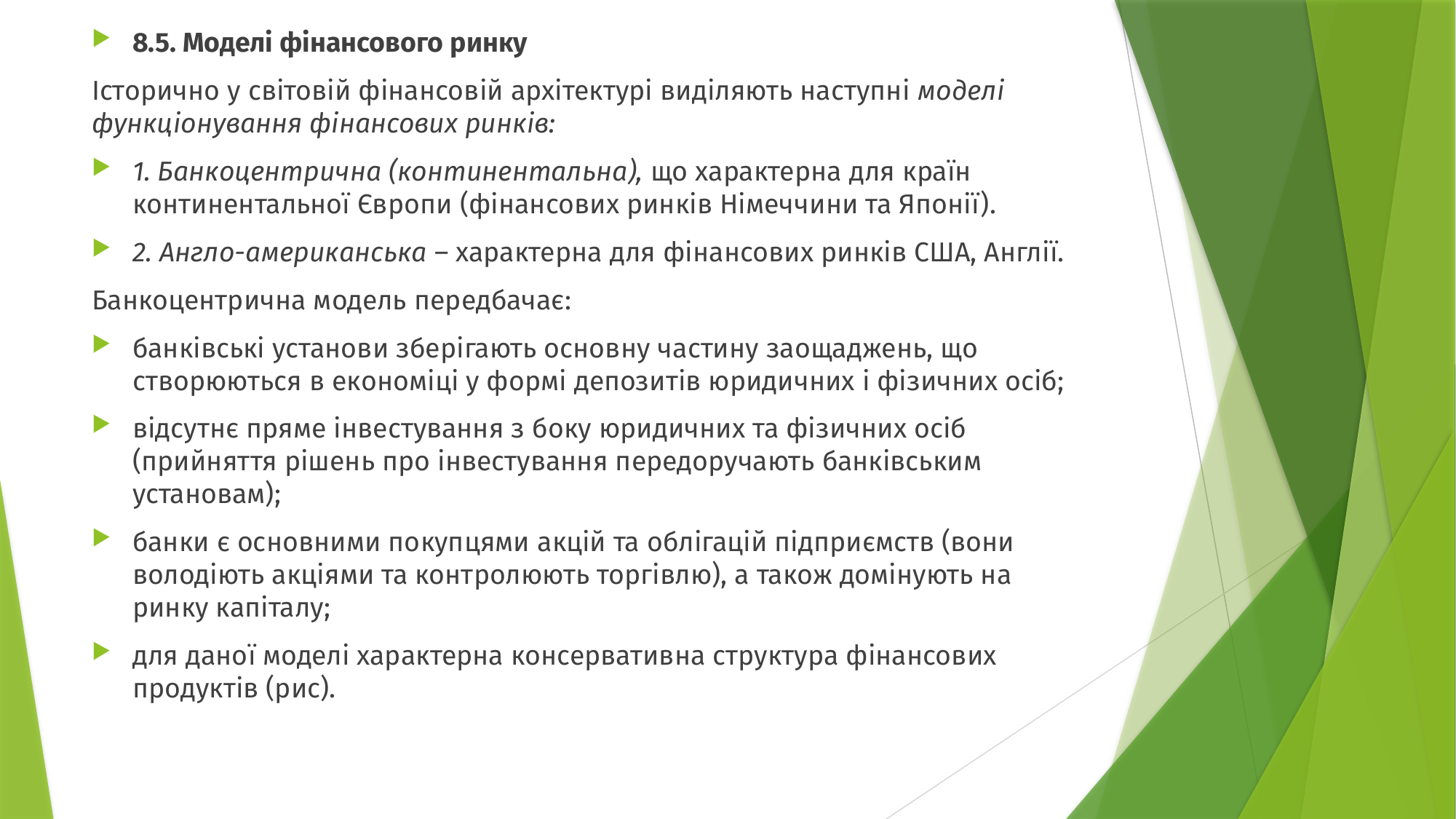

8.5. Моделі фінансового ринку
Історично у світовій фінансовій архітектурі виділяють наступні моделі функціонування фінансових ринків:
1. Банкоцентрична (континентальна), що характерна для країн континентальної Європи (фінансових ринків Німеччини та Японії).
2. Англо-американська – характерна для фінансових ринків США, Англії.
Банкоцентрична модель передбачає:
банківські установи зберігають основну частину заощаджень, що створюються в економіці у формі депозитів юридичних і фізичних осіб;
відсутнє пряме інвестування з боку юридичних та фізичних осіб (прийняття рішень про інвестування передоручають банківським установам);
банки є основними покупцями акцій та облігацій підприємств (вони володіють акціями та контролюють торгівлю), а також домінують на ринку капіталу;
для даної моделі характерна консервативна структура фінансових продуктів (рис).